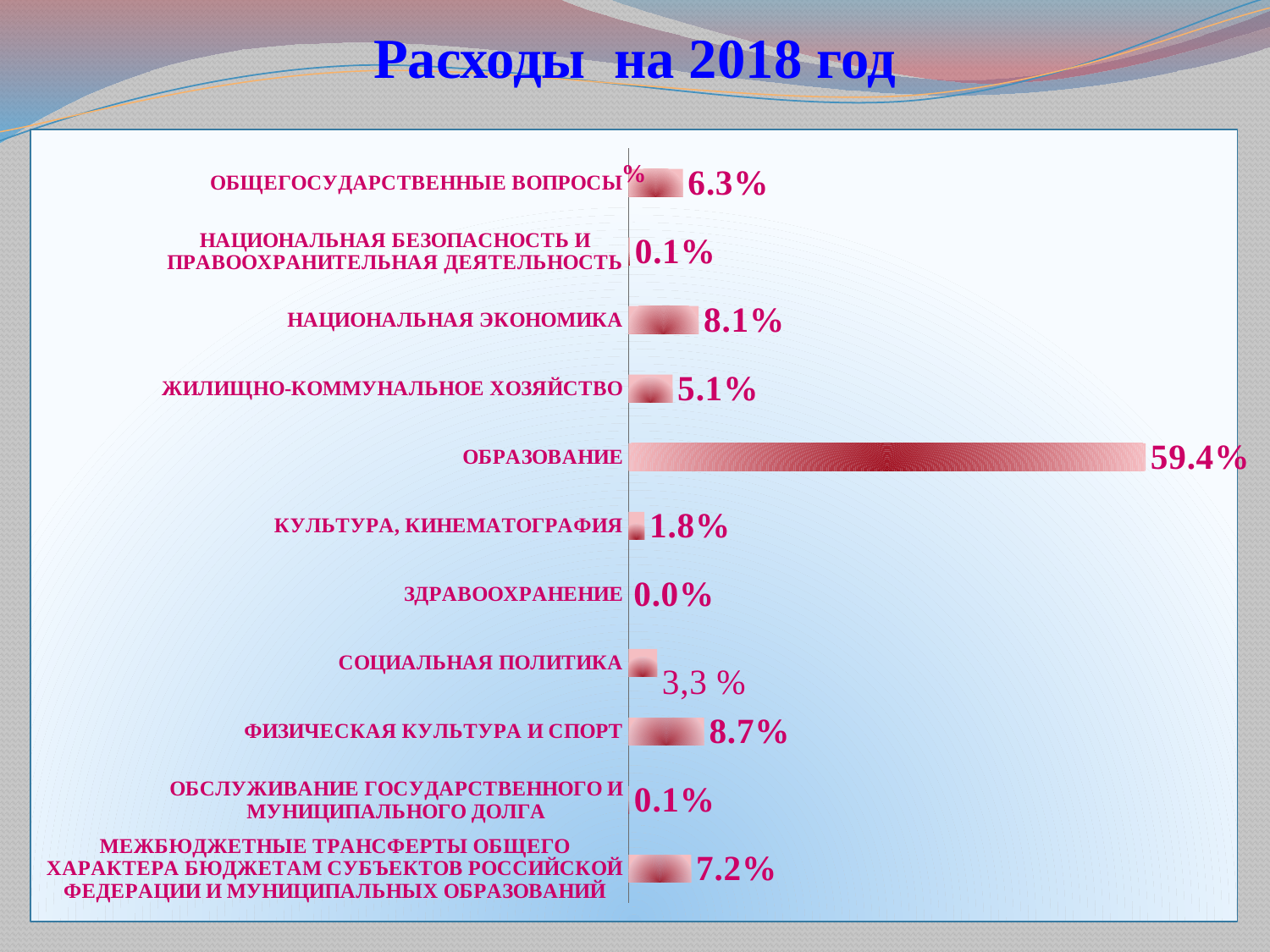

# Расходы  на 2018 год

### Chart:

| Category | % |
|---|---|
| МЕЖБЮДЖЕТНЫЕ ТРАНСФЕРТЫ ОБЩЕГО ХАРАКТЕРА БЮДЖЕТАМ СУБЪЕКТОВ РОССИЙСКОЙ ФЕДЕРАЦИИ И МУНИЦИПАЛЬНЫХ ОБРАЗОВАНИЙ | 0.07188569929647154 |
| ОБСЛУЖИВАНИЕ ГОСУДАРСТВЕННОГО И МУНИЦИПАЛЬНОГО ДОЛГА | 0.0007500445472566845 |
| ФИЗИЧЕСКАЯ КУЛЬТУРА И СПОРТ | 0.08695037833348712 |
| СОЦИАЛЬНАЯ ПОЛИТИКА | 0.032697636688484216 |
| ЗДРАВООХРАНЕНИЕ | 0.0 |
| КУЛЬТУРА, КИНЕМАТОГРАФИЯ | 0.01829117319973399 |
| ОБРАЗОВАНИЕ | 0.5944208936179691 |
| ЖИЛИЩНО-КОММУНАЛЬНОЕ ХОЗЯЙСТВО | 0.05051569415762729 |
| НАЦИОНАЛЬНАЯ ЭКОНОМИКА | 0.08053651801141046 |
| НАЦИОНАЛЬНАЯ БЕЗОПАСНОСТЬ И ПРАВООХРАНИТЕЛЬНАЯ ДЕЯТЕЛЬНОСТЬ | 0.0013909085413000798 |
| ОБЩЕГОСУДАРСТВЕННЫЕ ВОПРОСЫ | 0.06256105360625953 |